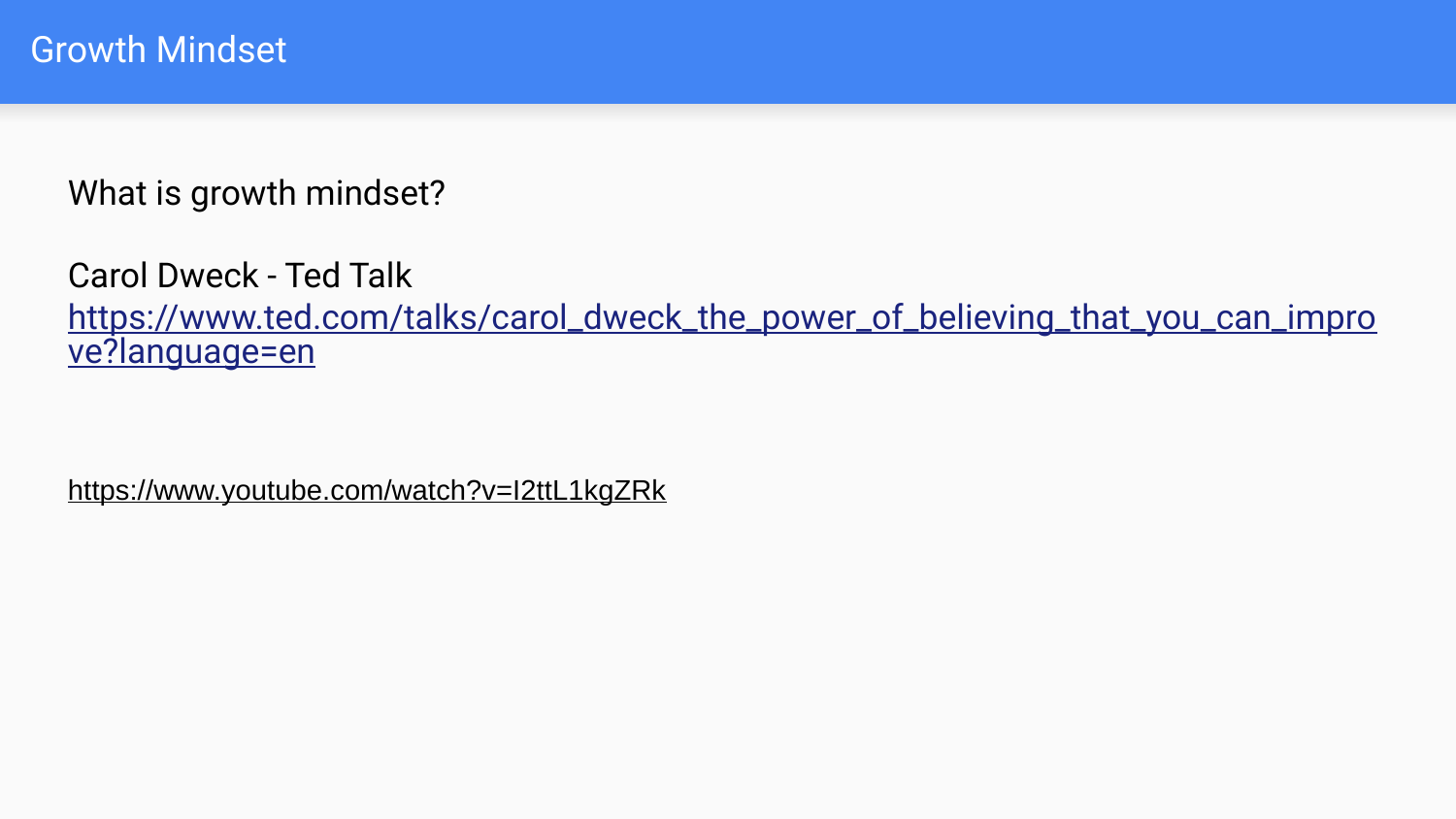

# Growth Mindset
What is growth mindset?

Carol Dweck - Ted Talk https://www.ted.com/talks/carol_dweck_the_power_of_believing_that_you_can_improve?language=en

https://www.youtube.com/watch?v=I2ttL1kgZRk